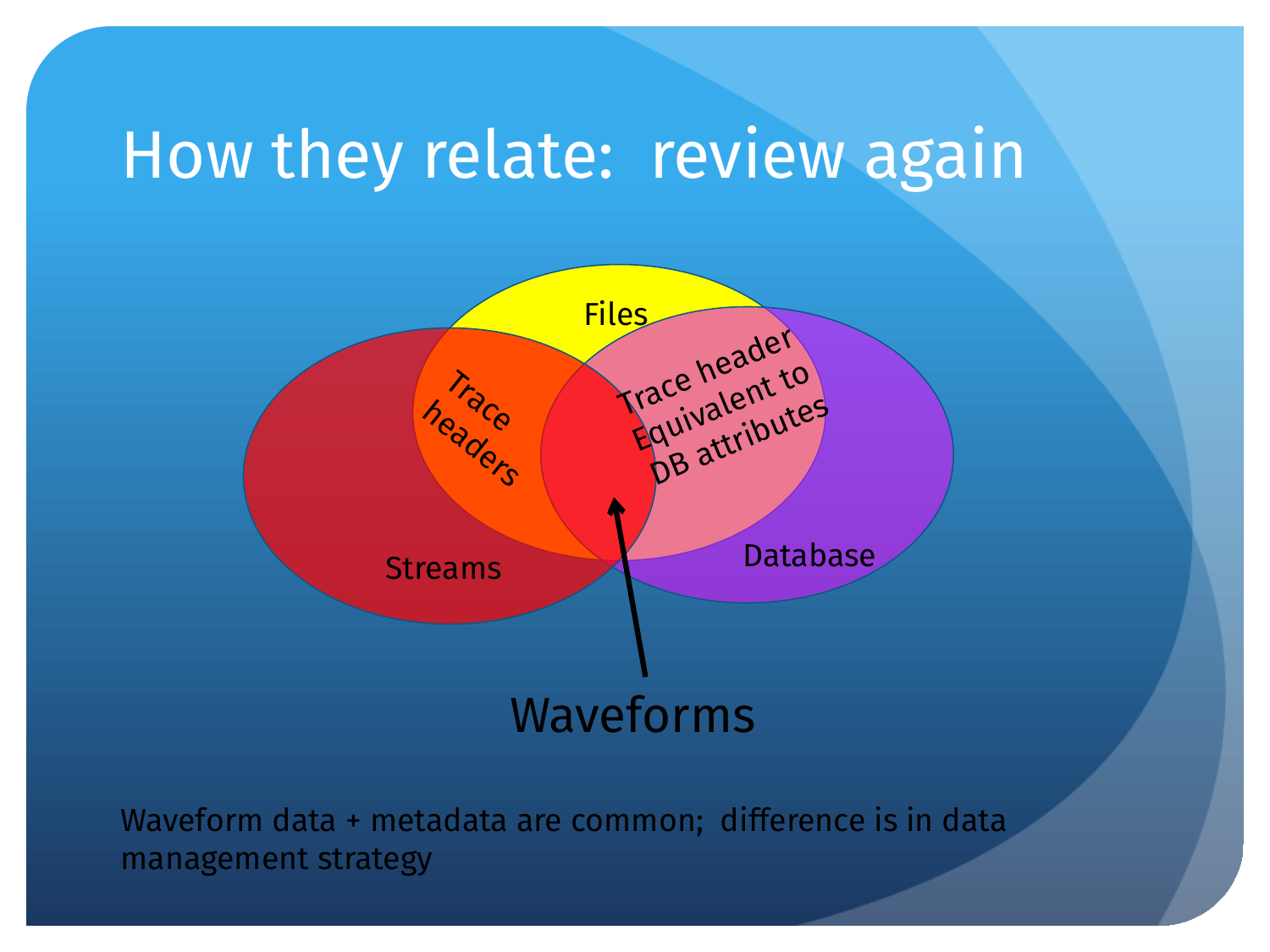

# How they relate:  review again

Files

Trace header
Equivalent to
DB attributes
Trace headers
Database
Streams
Waveforms
Waveform data + metadata are common;  difference is in data management strategy